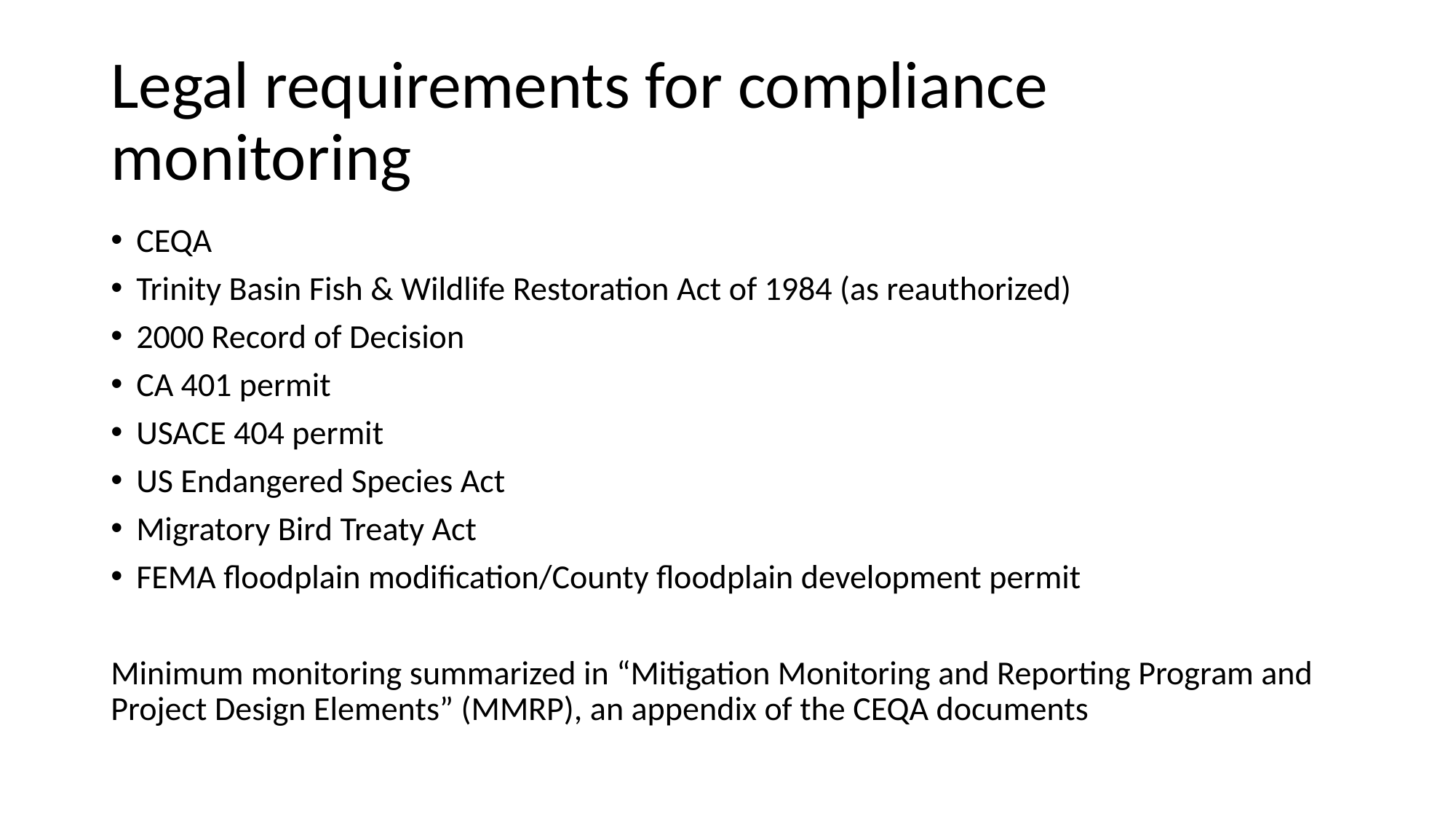

# Legal requirements for compliance monitoring
CEQA
Trinity Basin Fish & Wildlife Restoration Act of 1984 (as reauthorized)
2000 Record of Decision
CA 401 permit
USACE 404 permit
US Endangered Species Act
Migratory Bird Treaty Act
FEMA floodplain modification/County floodplain development permit

Minimum monitoring summarized in “Mitigation Monitoring and Reporting Program and Project Design Elements” (MMRP), an appendix of the CEQA documents